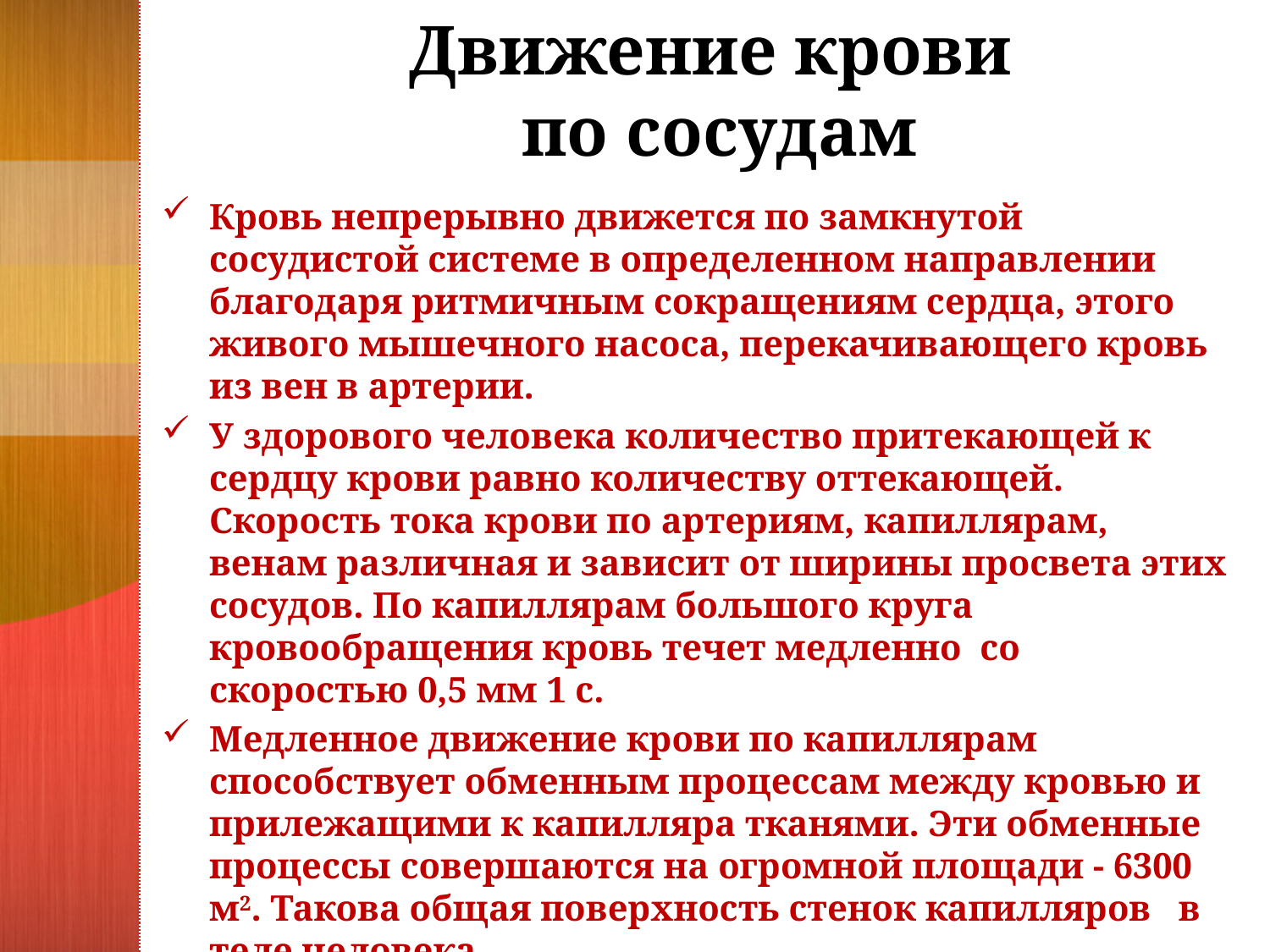

# Движение крови по сосудам
Кровь непрерывно движется по замкнутой сосудистой системе в определенном направлении благодаря ритмичным сокращениям сердца, этого живого мышечного насоса, перекачивающего кровь из вен в артерии.
У здорового человека количество притекающей к сердцу крови равно количеству оттекающей. Скорость тока крови по артериям, капиллярам, венам различная и зависит от ширины просвета этих сосудов. По капиллярам большого круга кровообращения кровь течет медленно  со скоростью 0,5 мм 1 с.
Медленное движение крови по капиллярам способствует обменным процессам между кровью и прилежащими к капилляра тканями. Эти обменные процессы совершаются на огромной площади - 6300 м2. Такова общая поверхность стенок капилляров   в теле человека.